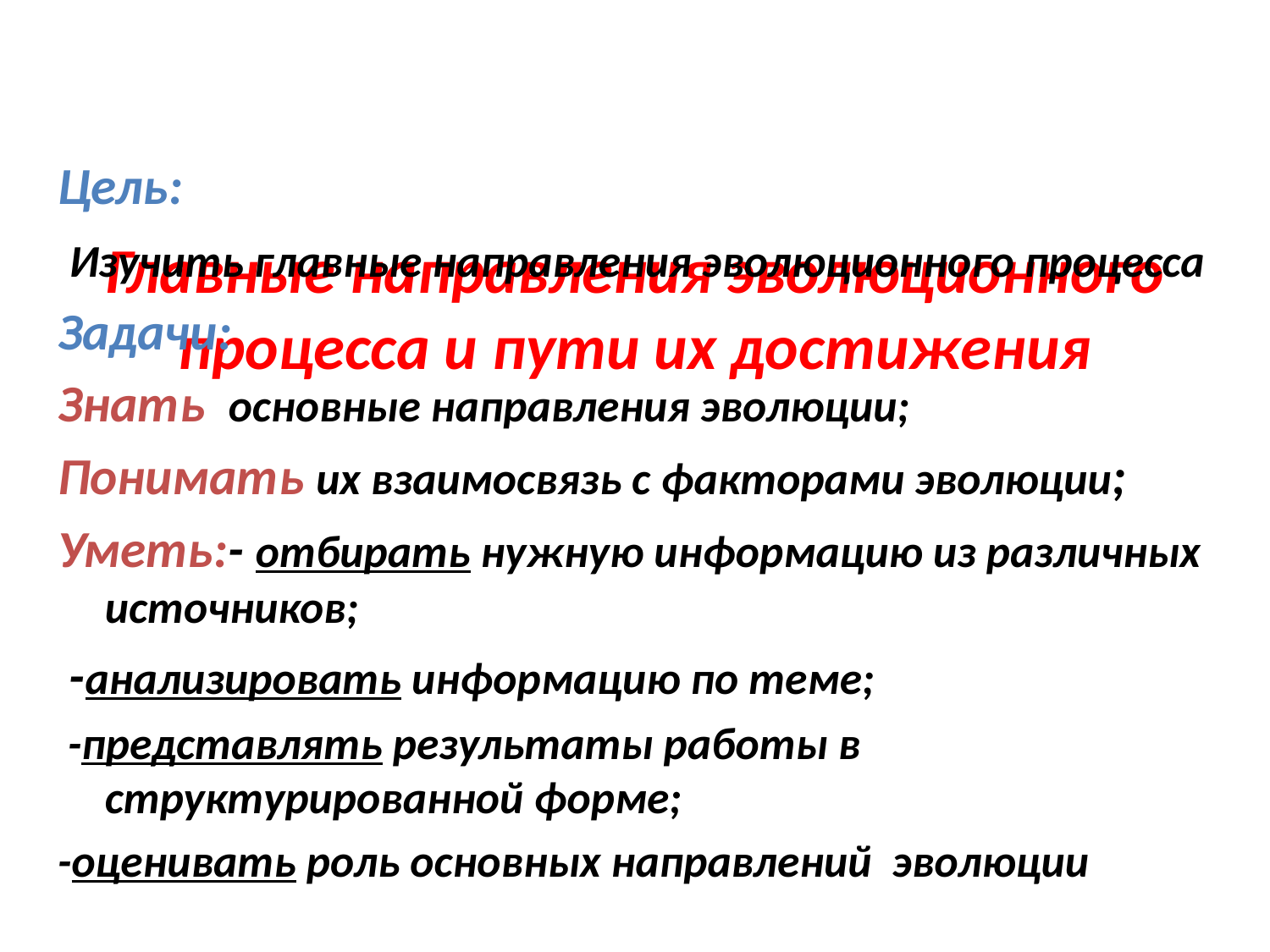

Цель:
 Изучить главные направления эволюционного процесса
Задачи:
Знать  основные направления эволюции;
Понимать их взаимосвязь с факторами эволюции;
Уметь:- отбирать нужную информацию из различных источников;
 -анализировать информацию по теме;
 -представлять результаты работы в                 структурированной форме;
-оценивать роль основных направлений  эволюции

# Главные направления эволюционного процесса и пути их достижения